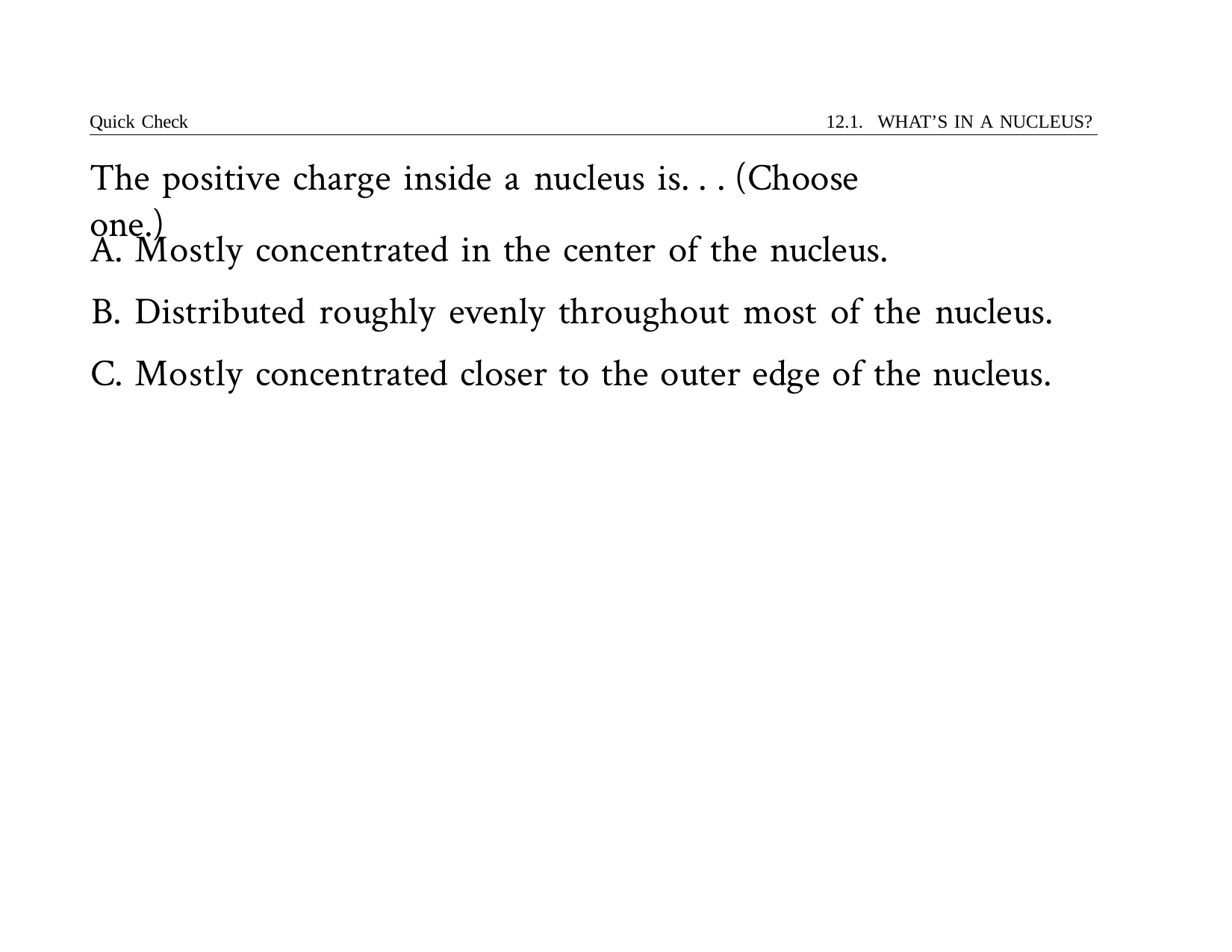

Quick Check	12.1.  WHAT’S IN A NUCLEUS?

# The positive charge inside a nucleus is. . . (Choose one.)
Mostly concentrated in the center of the nucleus.
Distributed roughly evenly throughout most of the nucleus.
Mostly concentrated closer to the outer edge of the nucleus.